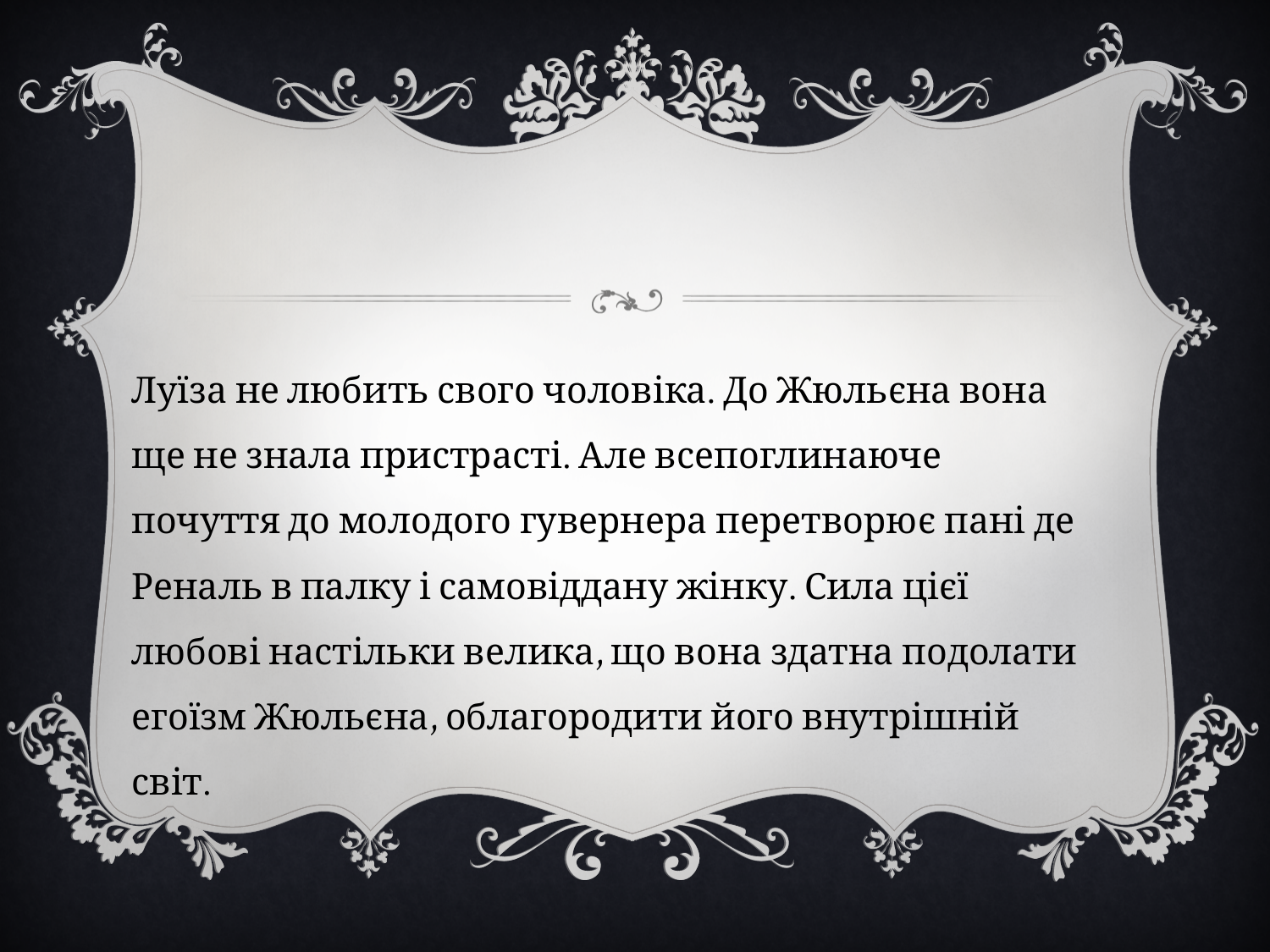

#
Луїза не любить свого чоловіка. До Жюльєна вона ще не знала пристрасті. Але всепоглинаюче почуття до молодого гувернера перетворює пані де Реналь в палку і самовіддану жінку. Сила цієї любові настільки велика, що вона здатна подолати егоїзм Жюльєна, облагородити його внутрішній світ.